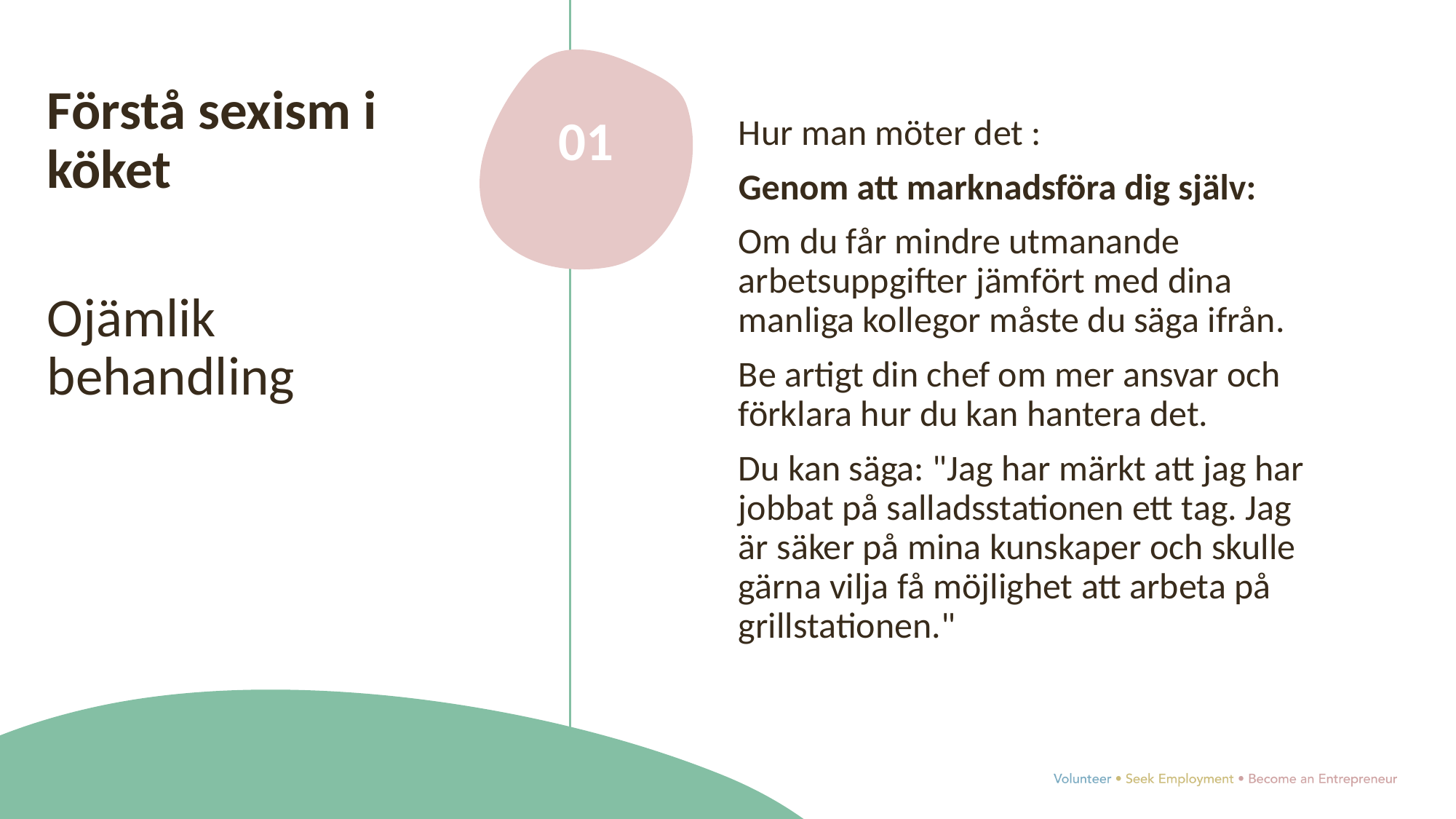

Förstå sexism i köket

Ojämlik behandling
01
Hur man möter det :
Genom att marknadsföra dig själv:
Om du får mindre utmanande arbetsuppgifter jämfört med dina manliga kollegor måste du säga ifrån.
Be artigt din chef om mer ansvar och förklara hur du kan hantera det.
Du kan säga: "Jag har märkt att jag har jobbat på salladsstationen ett tag. Jag är säker på mina kunskaper och skulle gärna vilja få möjlighet att arbeta på grillstationen."